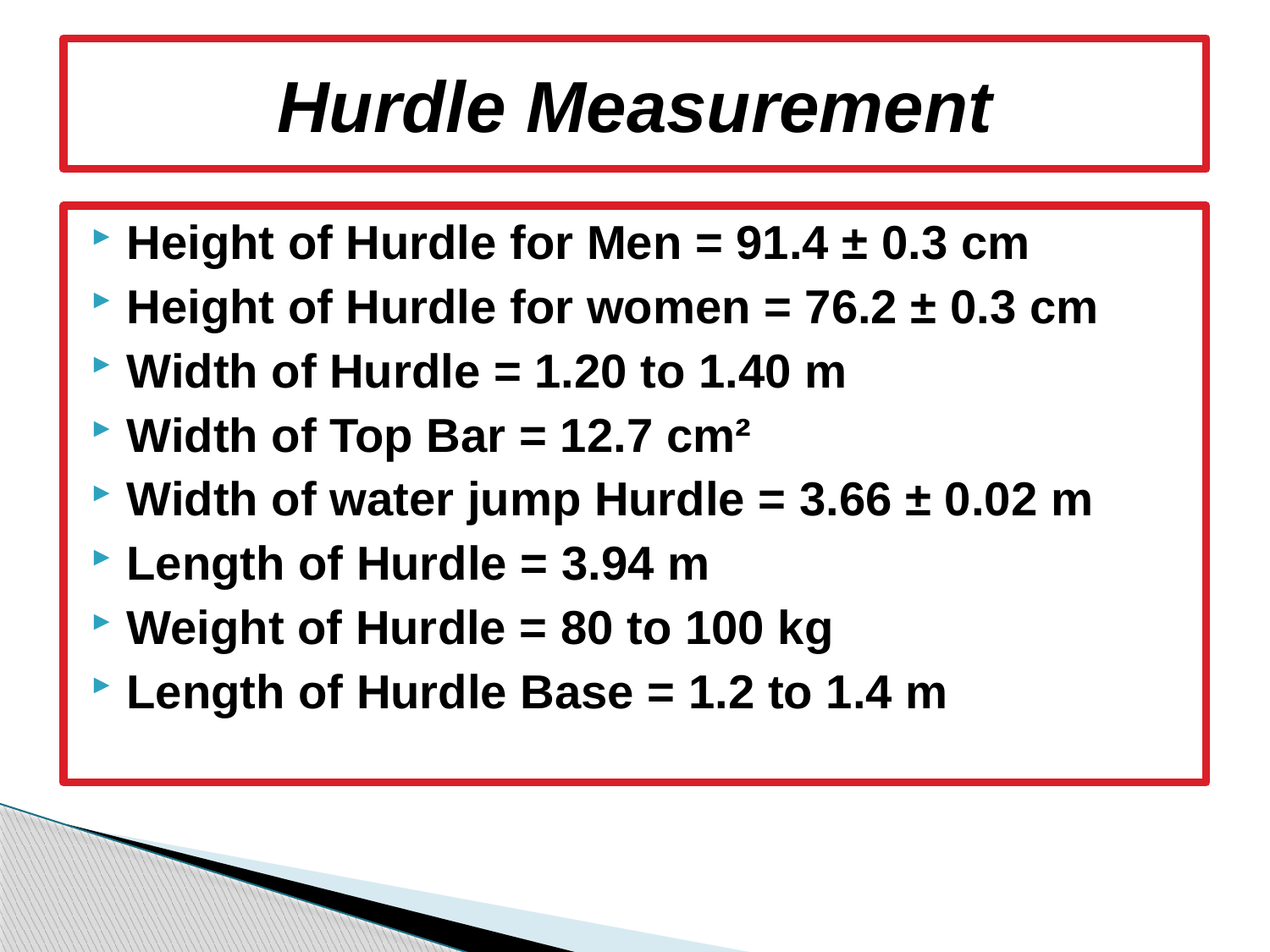

# Hurdle Measurement
Height of Hurdle for Men = 91.4 ± 0.3 cm
Height of Hurdle for women = 76.2 ± 0.3 cm
Width of Hurdle = 1.20 to 1.40 m
Width of Top Bar = 12.7 cm²
Width of water jump Hurdle = 3.66 ± 0.02 m
Length of Hurdle = 3.94 m
Weight of Hurdle = 80 to 100 kg
Length of Hurdle Base = 1.2 to 1.4 m